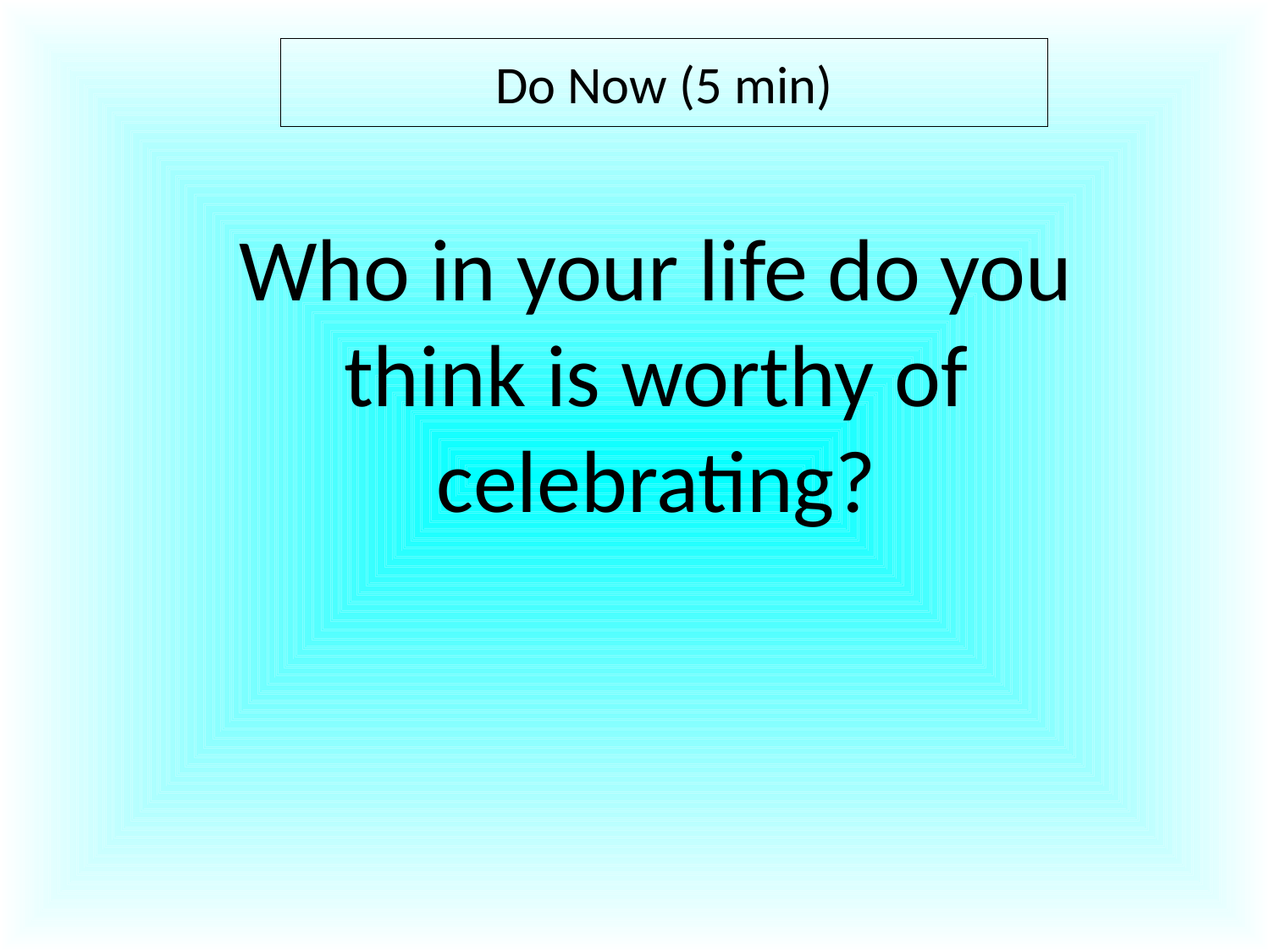

Do Now (5 min)
Who in your life do you think is worthy of celebrating?